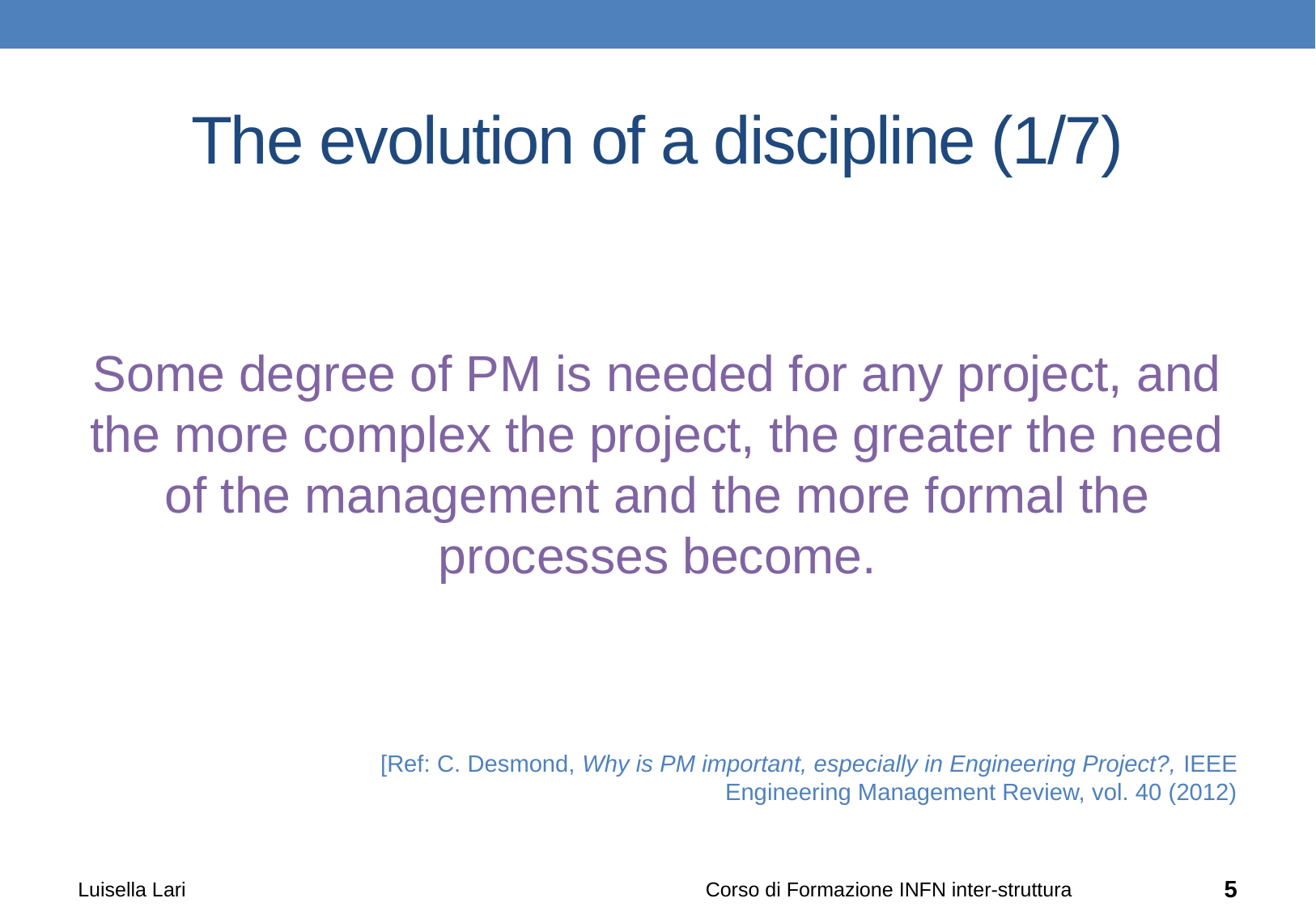

# The evolution of a discipline (1/7)
Some degree of PM is needed for any project, and the more complex the project, the greater the need of the management and the more formal the processes become.

[Ref: C. Desmond, Why is PM important, especially in Engineering Project?, IEEE Engineering Management Review, vol. 40 (2012)
Luisella Lari
Corso di Formazione INFN inter-struttura
5